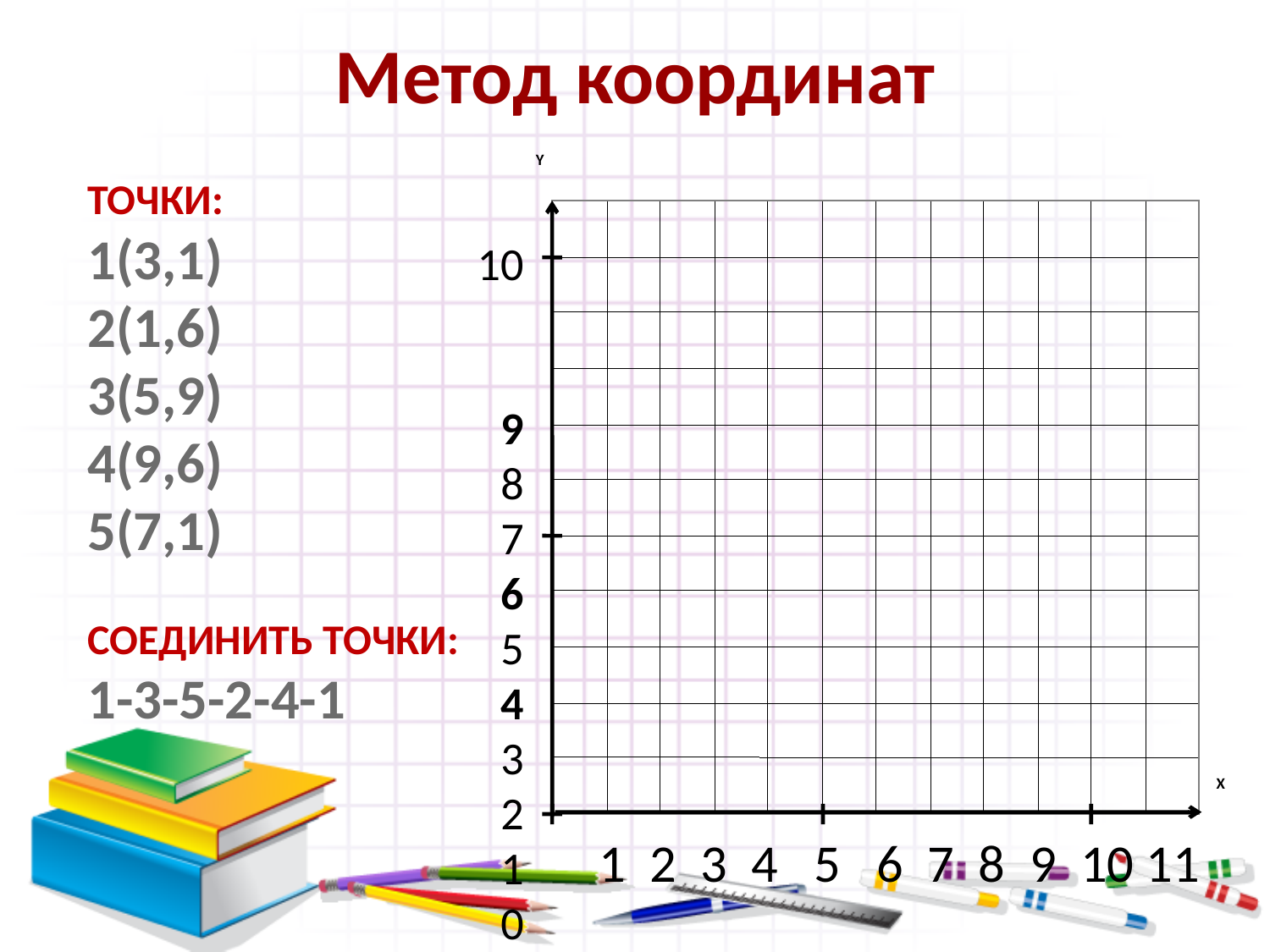

Метод координат

Y

X

ТОЧКИ:
1(3,1)
2(1,6)
3(5,9)
4(9,6)
5(7,1)

СОЕДИНИТЬ ТОЧКИ:
1-3-5-2-4-1

10                9
8
7
6
5 4
3
2
1
0
     1  2  3  4   5   6  7  8  9  10 11